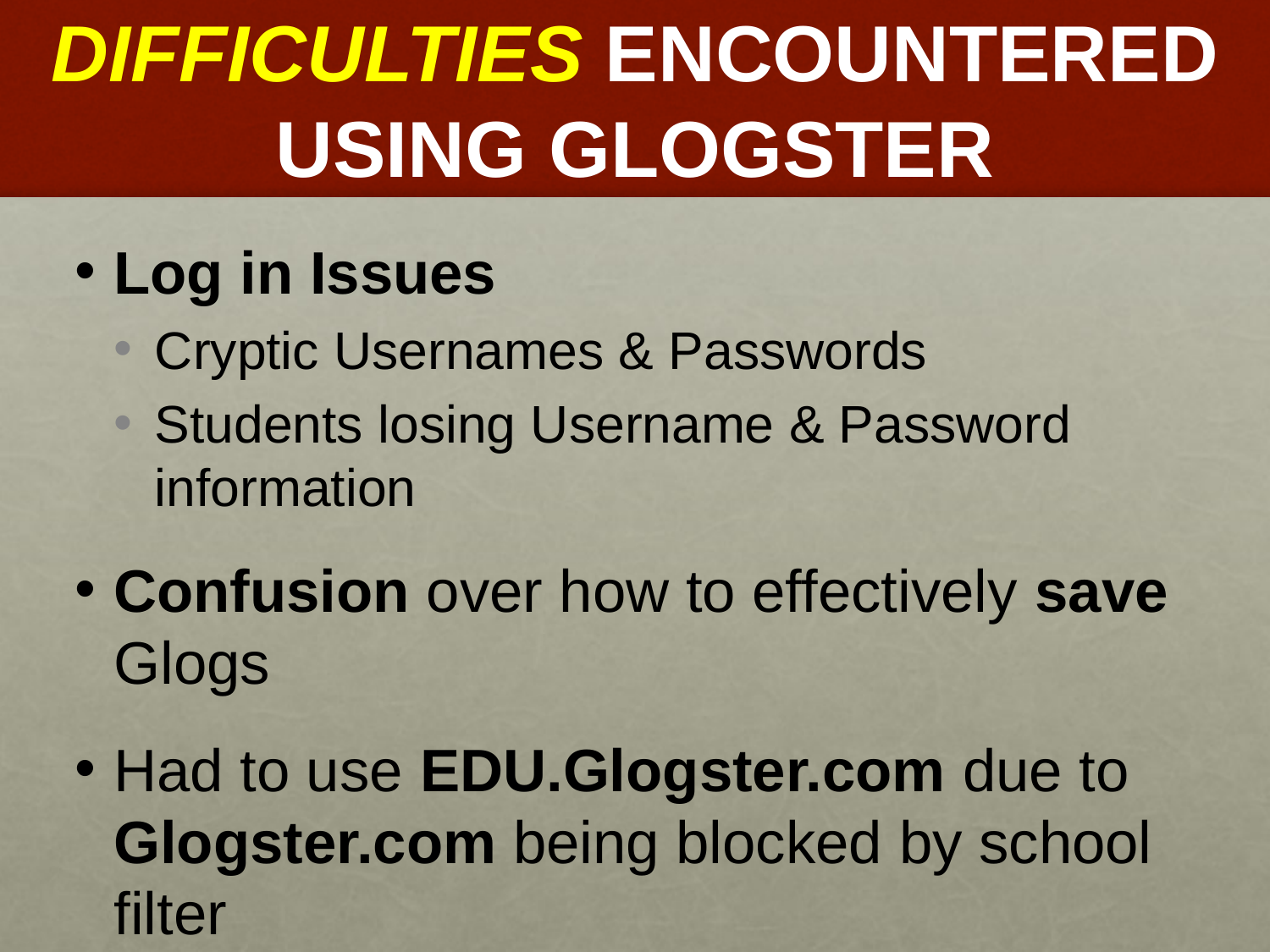

# DIFFICULTIES ENCOUNTERED USING GLOGSTER
Log in Issues
Cryptic Usernames & Passwords
Students losing Username & Password information
Confusion over how to effectively save Glogs
Had to use EDU.Glogster.com due to Glogster.com being blocked by school filter